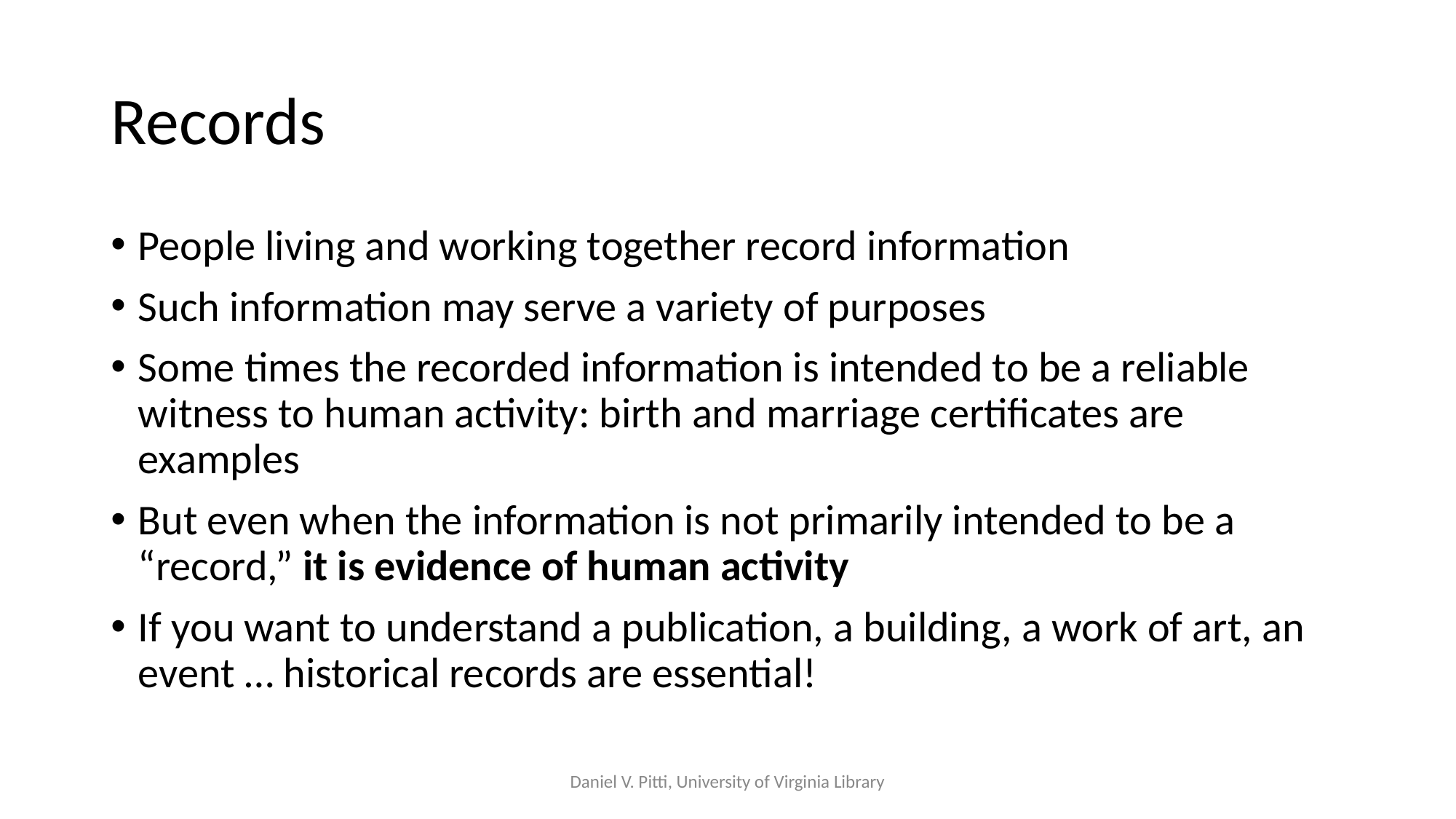

# Records
People living and working together record information
Such information may serve a variety of purposes
Some times the recorded information is intended to be a reliable witness to human activity: birth and marriage certificates are examples
But even when the information is not primarily intended to be a “record,” it is evidence of human activity
If you want to understand a publication, a building, a work of art, an event … historical records are essential!
Daniel V. Pitti, University of Virginia Library